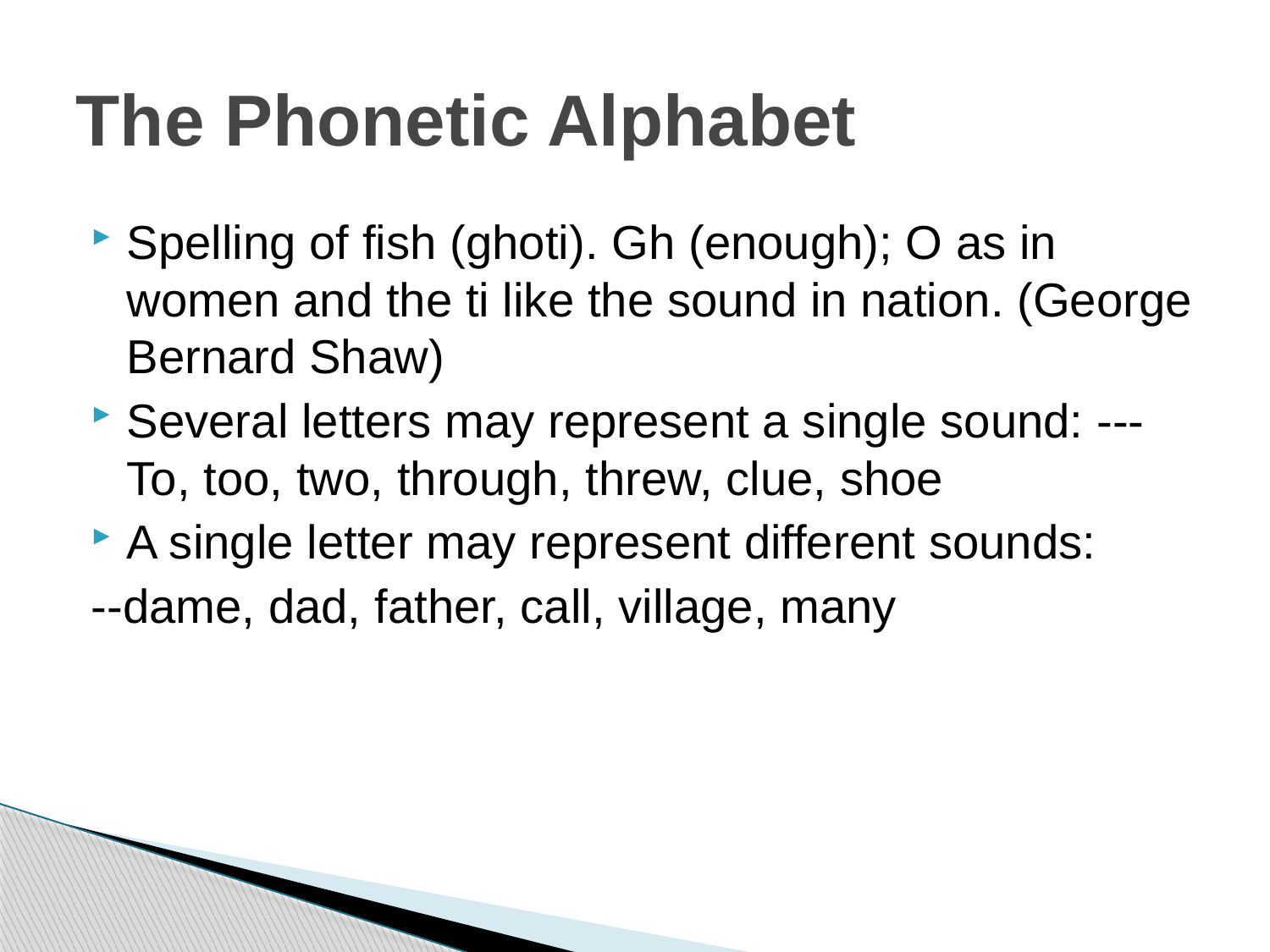

# The Phonetic Alphabet
Spelling of fish (ghoti). Gh (enough); O as in women and the ti like the sound in nation. (George Bernard Shaw)
Several letters may represent a single sound: ---To, too, two, through, threw, clue, shoe
A single letter may represent different sounds:
--dame, dad, father, call, village, many